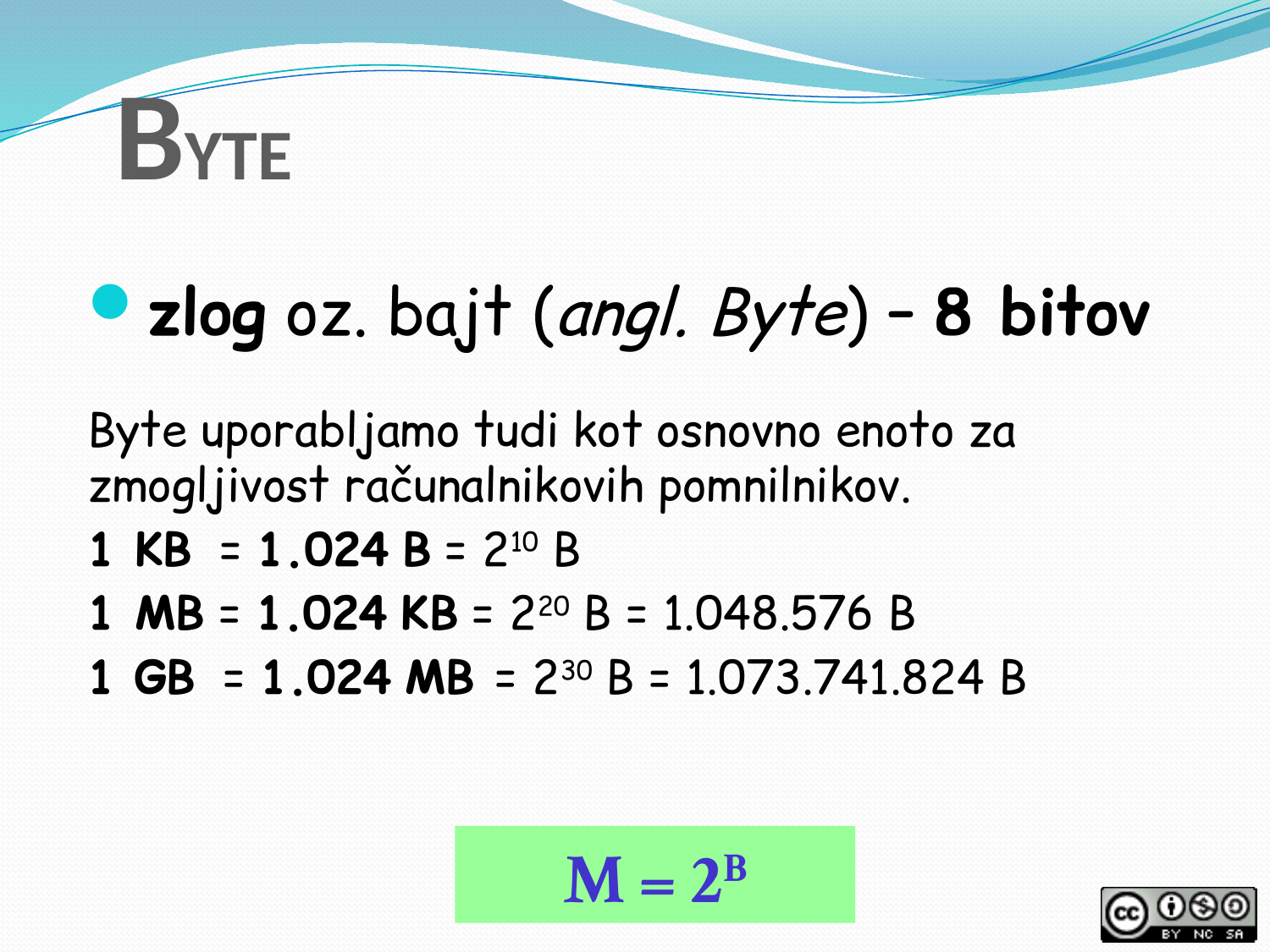

# BYTE
zlog oz. bajt (angl. Byte) – 8 bitov

Byte uporabljamo tudi kot osnovno enoto za zmogljivost računalnikovih pomnilnikov.
1 KB  = 1.024 B = 210 B
1 MB = 1.024 KB = 220 B = 1.048.576 B
1 GB  = 1.024 MB = 230 B = 1.073.741.824 B
M = 2B